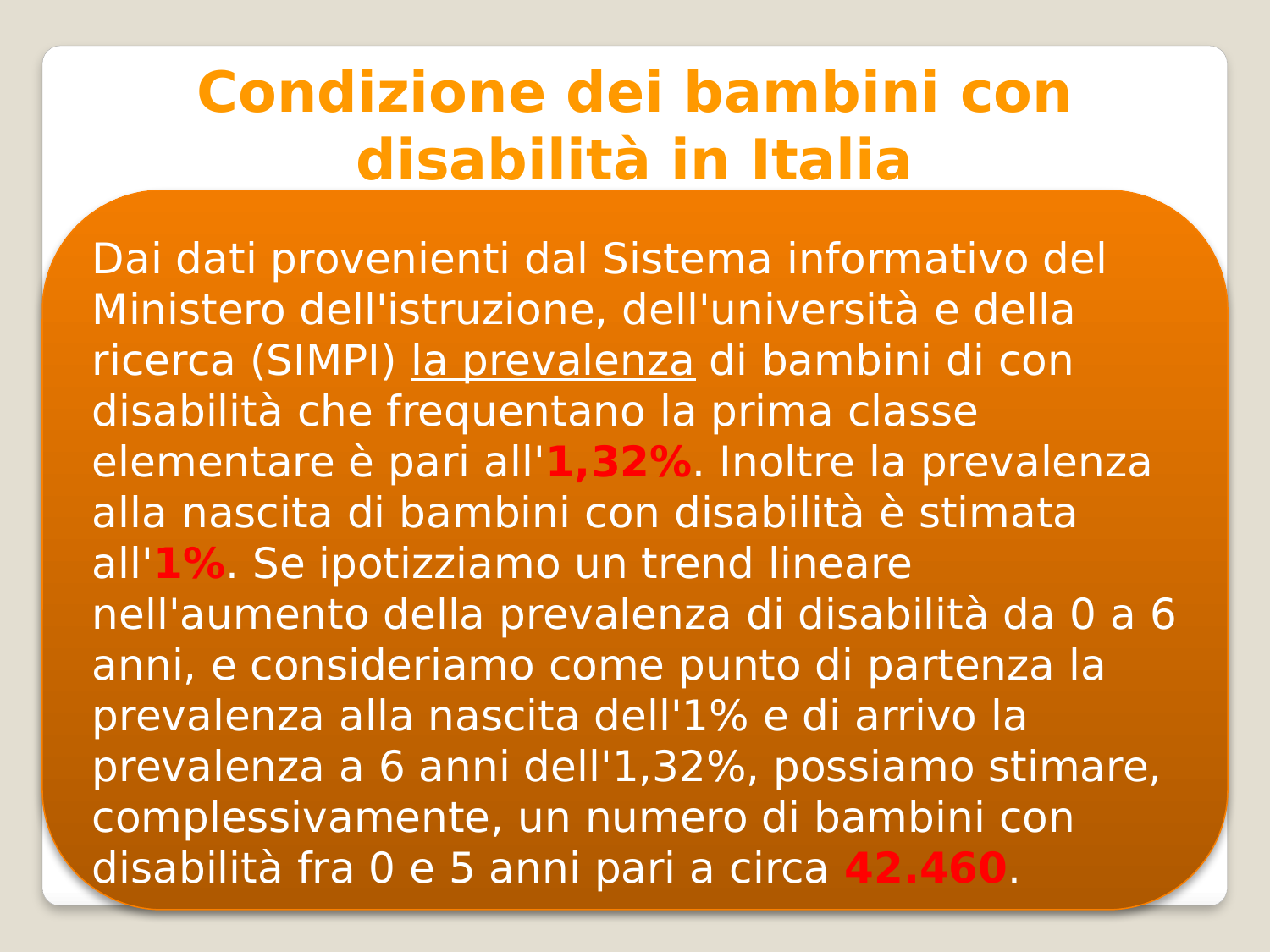

Condizione dei bambini con disabilità in Italia
Dai dati provenienti dal Sistema informativo del Ministero dell'istruzione, dell'università e della ricerca (SIMPI) la prevalenza di bambini di con disabilità che frequentano la prima classe elementare è pari all'1,32%. Inoltre la prevalenza alla nascita di bambini con disabilità è stimata all'1%. Se ipotizziamo un trend lineare nell'aumento della prevalenza di disabilità da 0 a 6 anni, e consideriamo come punto di partenza la prevalenza alla nascita dell'1% e di arrivo la prevalenza a 6 anni dell'1,32%, possiamo stimare, complessivamente, un numero di bambini con disabilità fra 0 e 5 anni pari a circa 42.460.